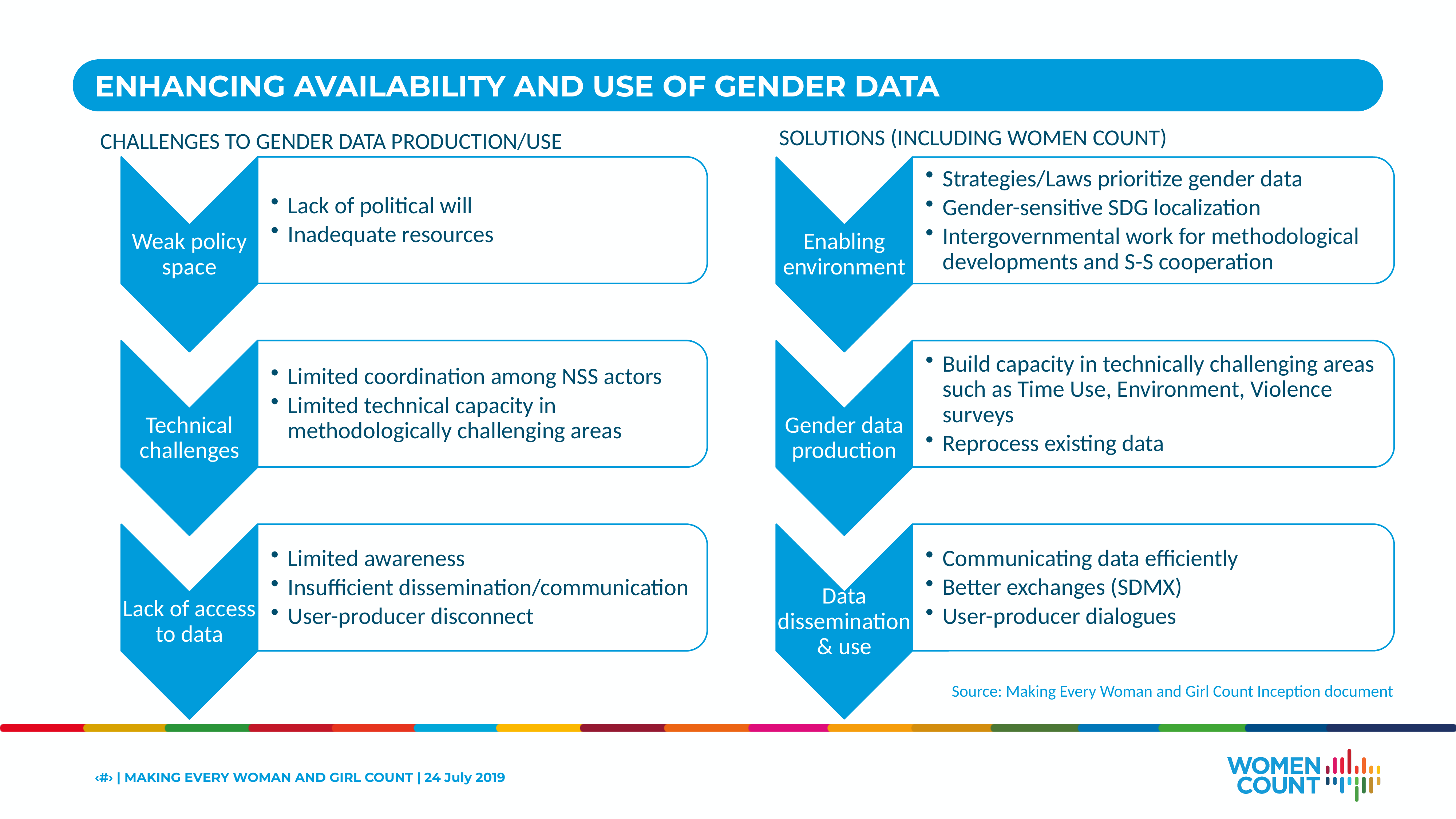

ENHANCING AVAILABILITY AND USE OF GENDER DATA
SOLUTIONS (INCLUDING WOMEN COUNT)
CHALLENGES TO GENDER DATA PRODUCTION/USE
Enabling environment
Strategies/Laws prioritize gender data
Gender-sensitive SDG localization
Intergovernmental work for methodological developments and S-S cooperation
Gender data production
Build capacity in technically challenging areas such as Time Use, Environment, Violence surveys
Reprocess existing data
Data dissemination & use
Communicating data efficiently
Better exchanges (SDMX)
User-producer dialogues
Weak policy space
Lack of political will
Inadequate resources
Technical challenges
Limited coordination among NSS actors
Limited technical capacity in methodologically challenging areas
Lack of access to data
Limited awareness
Insufficient dissemination/communication
User-producer disconnect
Source: Making Every Woman and Girl Count Inception document
‹#› | MAKING EVERY WOMAN AND GIRL COUNT | 24 July 2019